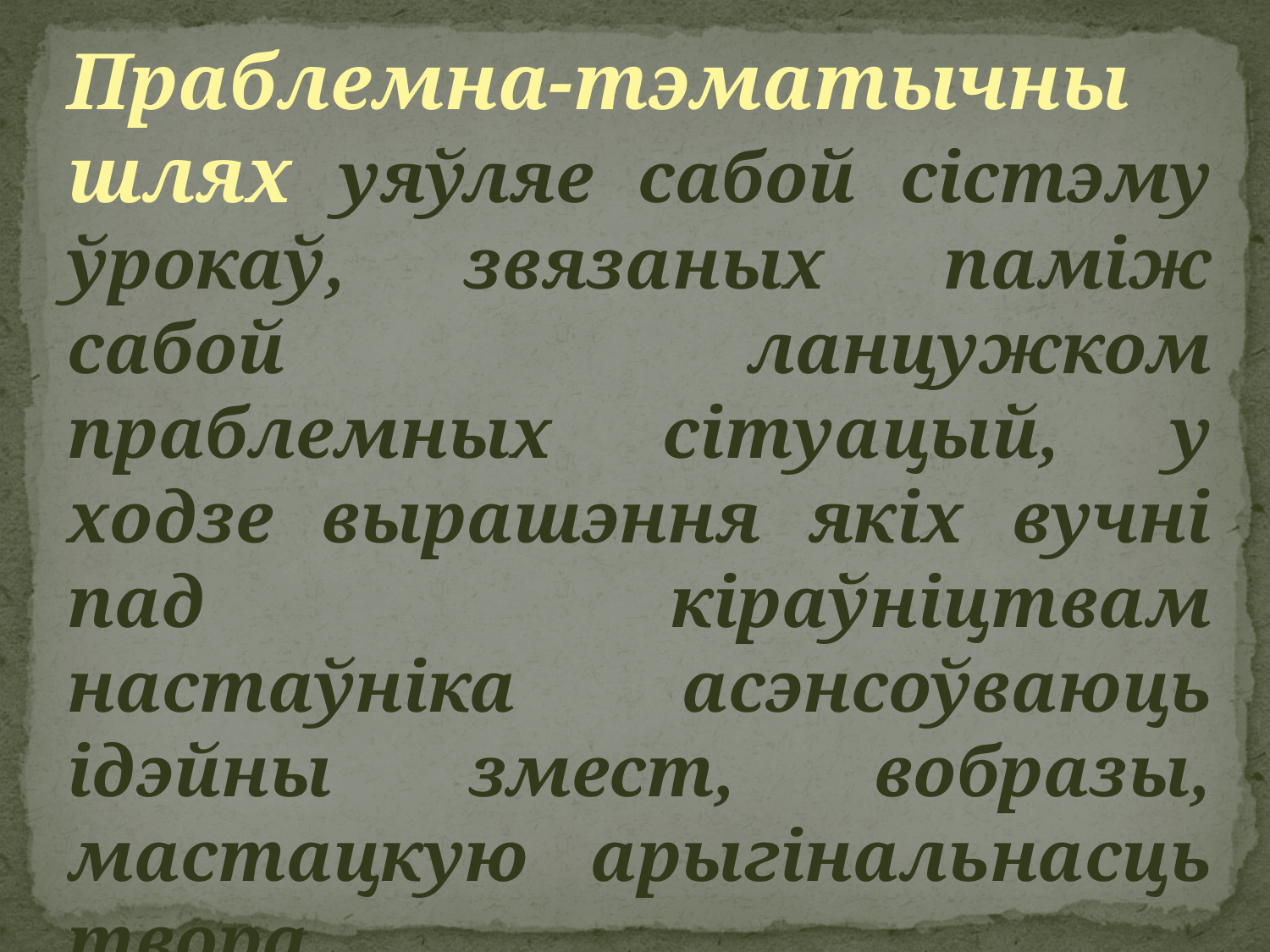

#
Праблемна-тэматычны шлях уяўляе сабой сістэму ўрокаў, звязаных паміж сабой ланцужком праблемных сітуацый, у ходзе вырашэння якіх вучні пад кіраўніцтвам настаўніка асэнсоўваюць ідэйны змест, вобразы, мастацкую арыгінальнасць твора.